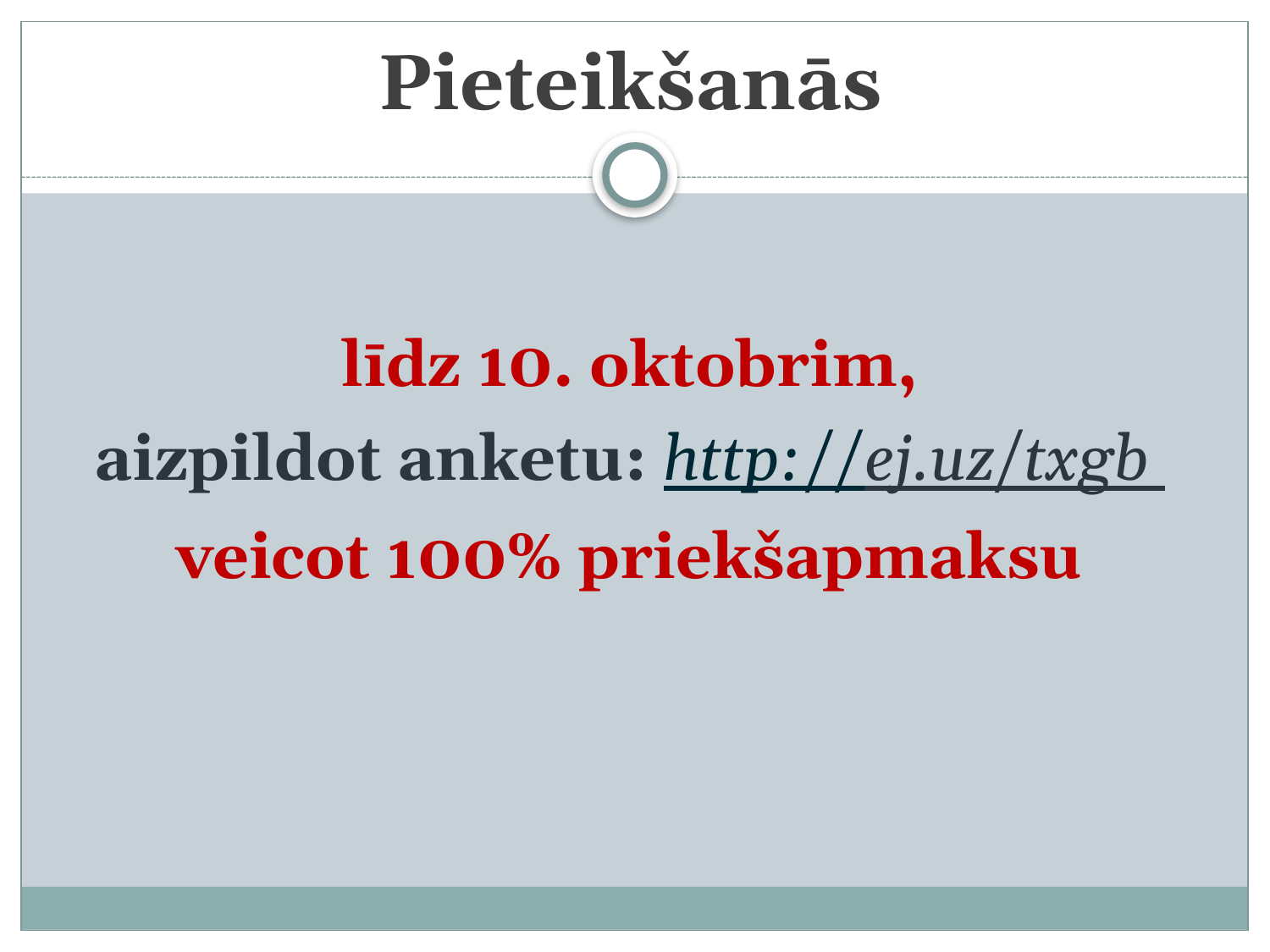

Pieteikšanās
līdz 10. oktobrim,
aizpildot anketu: http://ej.uz/txgb
veicot 100% priekšapmaksu